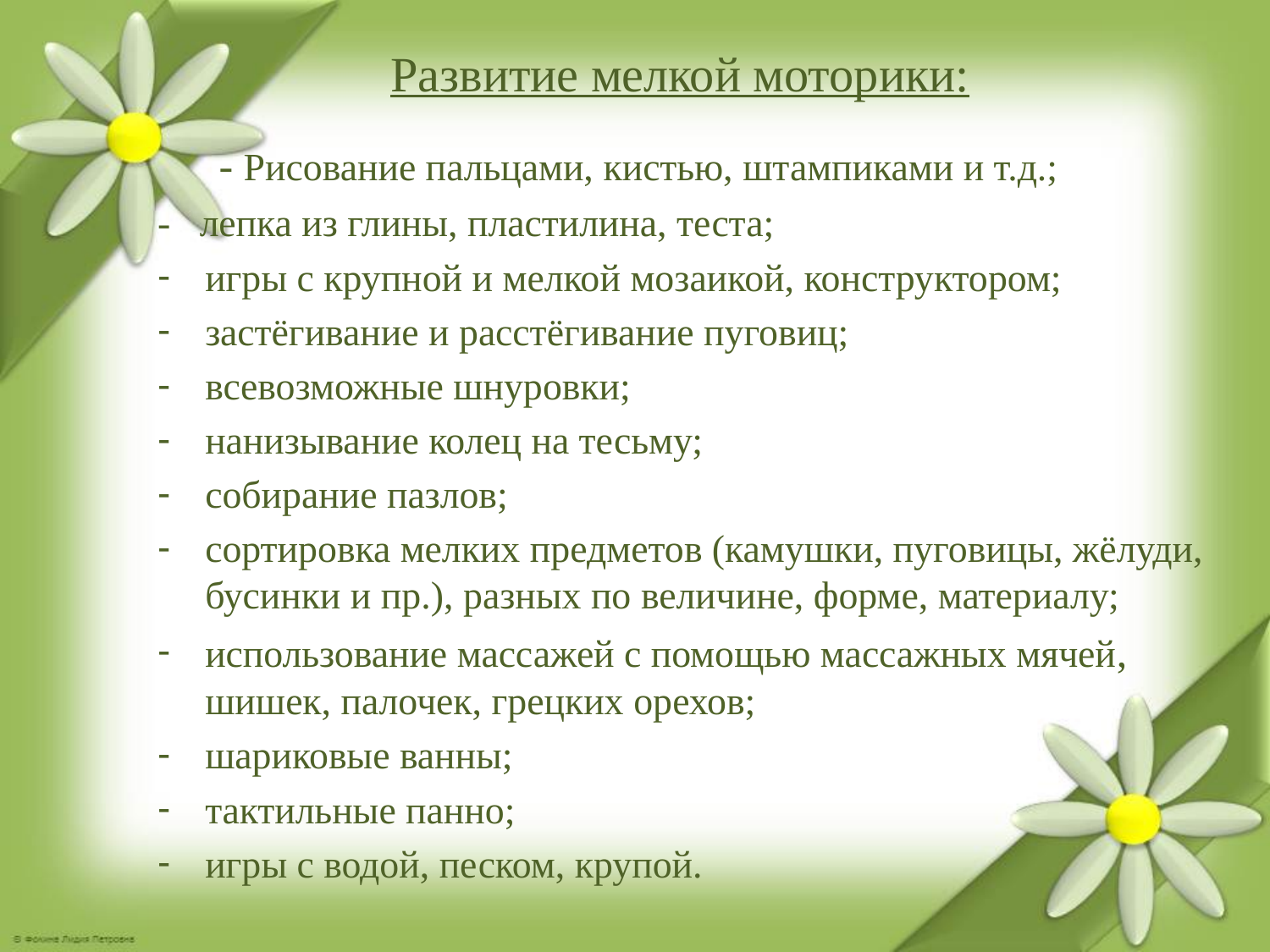

Развитие мелкой моторики:

     - Рисование пальцами, кистью, штампиками и т.д.;
-   лепка из глины, пластилина, теста;
игры с крупной и мелкой мозаикой, конструктором;
застёгивание и расстёгивание пуговиц;
всевозможные шнуровки;
нанизывание колец на тесьму;
собирание пазлов;
сортировка мелких предметов (камушки, пуговицы, жёлуди, бусинки и пр.), разных по величине, форме, материалу;
использование массажей с помощью массажных мячей, шишек, палочек, грецких орехов;
шариковые ванны;
тактильные панно;
игры с водой, песком, крупой.